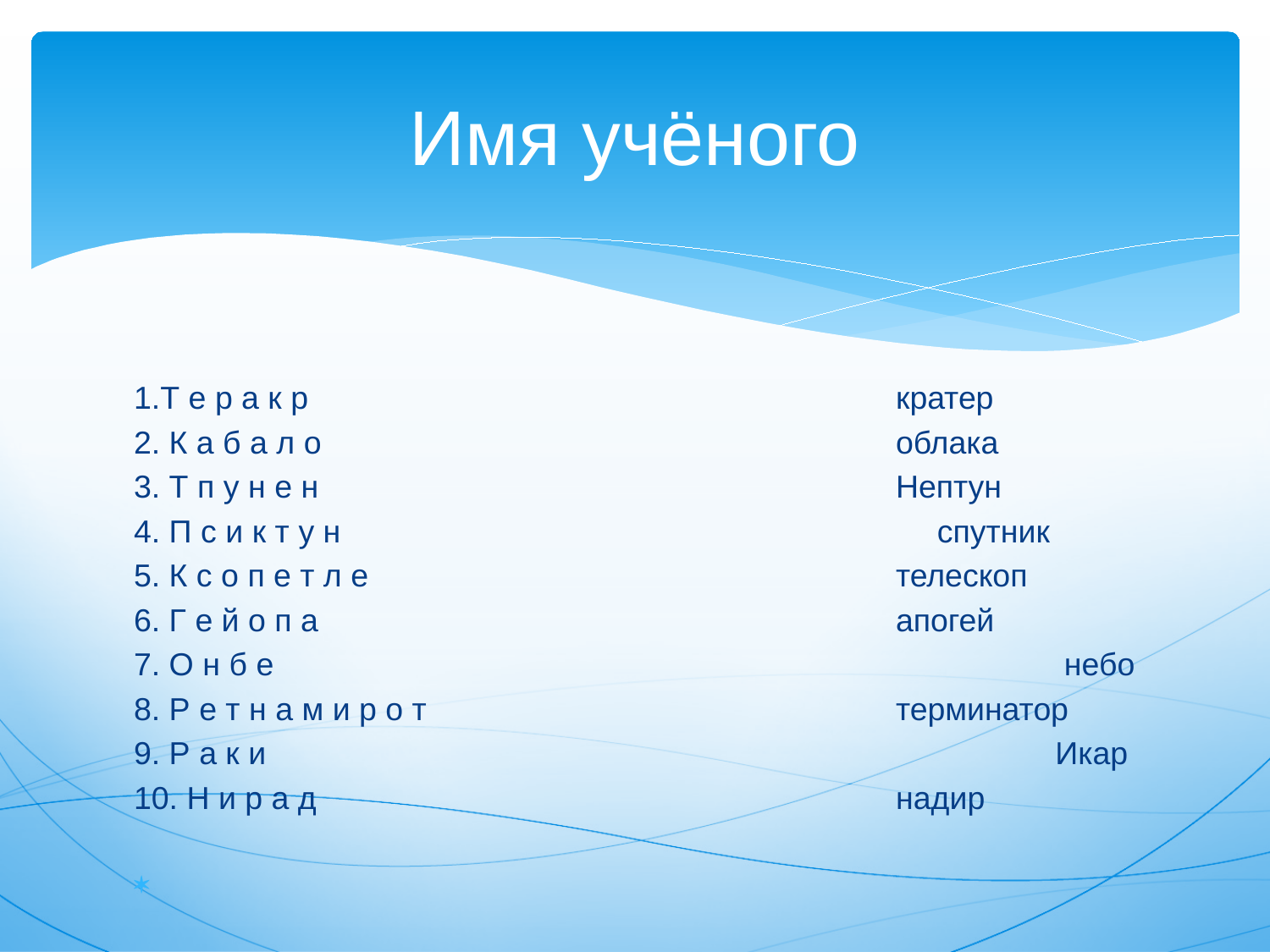

# Имя учёного
1.Т е р а к р					кратер
2. К а б а л о					облака
3. Т п у н е н					Нептун
4. П с и к т у н				                   спутник
5. К с о п е т л е				 	телескоп
6. Г е й о п а					апогей
7. О н б е					                   небо
8. Р е т н а м и р о т				терминатор
9. Р а к и					                  Икар
10. Н и р а д					надир